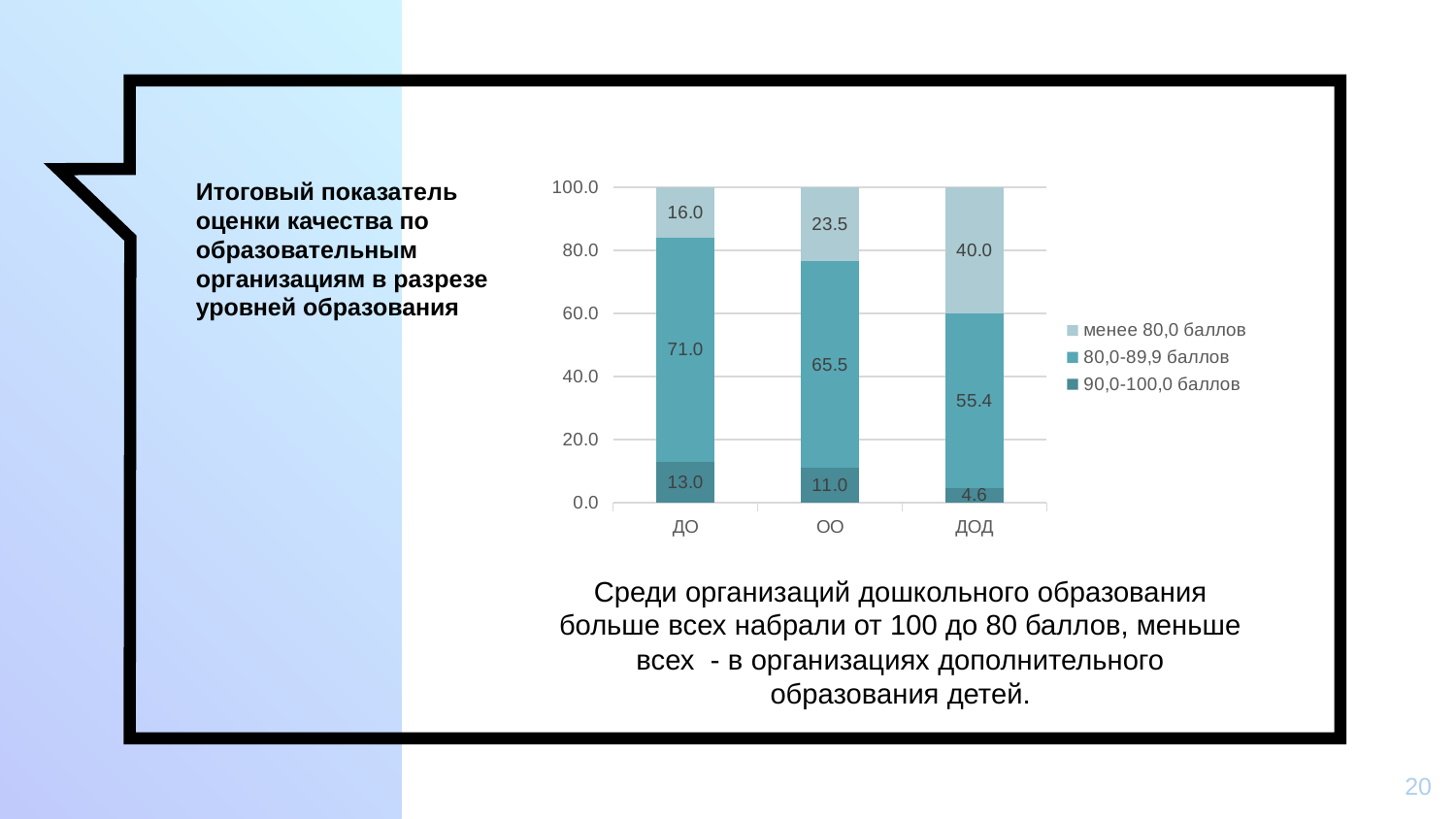

Итоговый показатель оценки качества по образовательным организациям в разрезе уровней образования

### Chart

| Category | 90,0-100,0 баллов | 80,0-89,9 баллов | менее 80,0 баллов |
|---|---|---|---|
| ДО | 12.977099236641221 | 70.99236641221374 | 16.030534351145036 |
| ОО | 10.961968680089486 | 65.54809843400447 | 23.48993288590604 |
| ДОД | 4.615384615384616 | 55.38461538461539 | 40.0 |
Среди организаций дошкольного образования больше всех набрали от 100 до 80 баллов, меньше всех  - в организациях дополнительного образования детей.
20